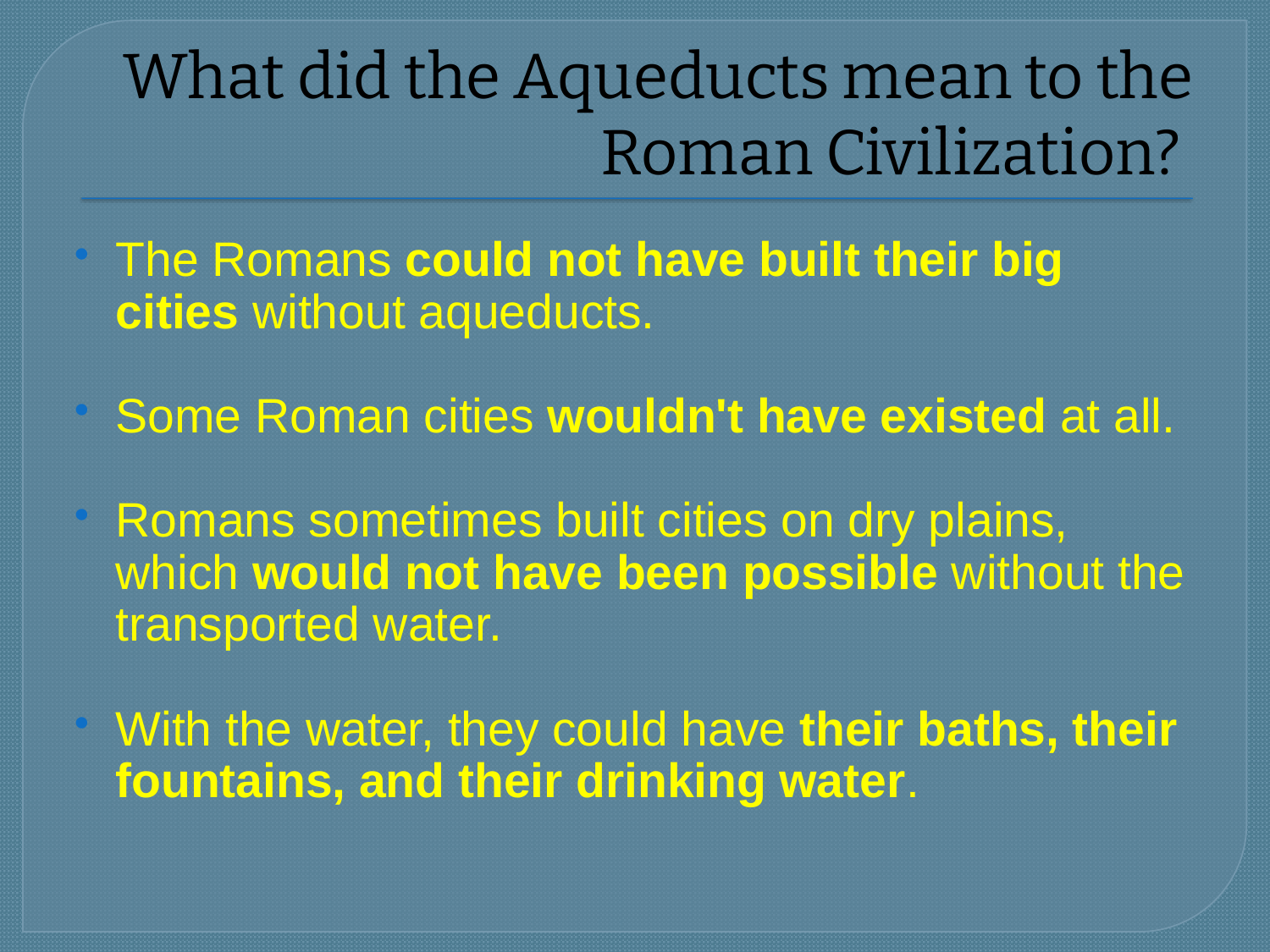

# What did the Aqueducts mean to the Roman Civilization?
The Romans could not have built their big cities without aqueducts.

Some Roman cities wouldn't have existed at all.

Romans sometimes built cities on dry plains, which would not have been possible without the transported water.

With the water, they could have their baths, their fountains, and their drinking water.